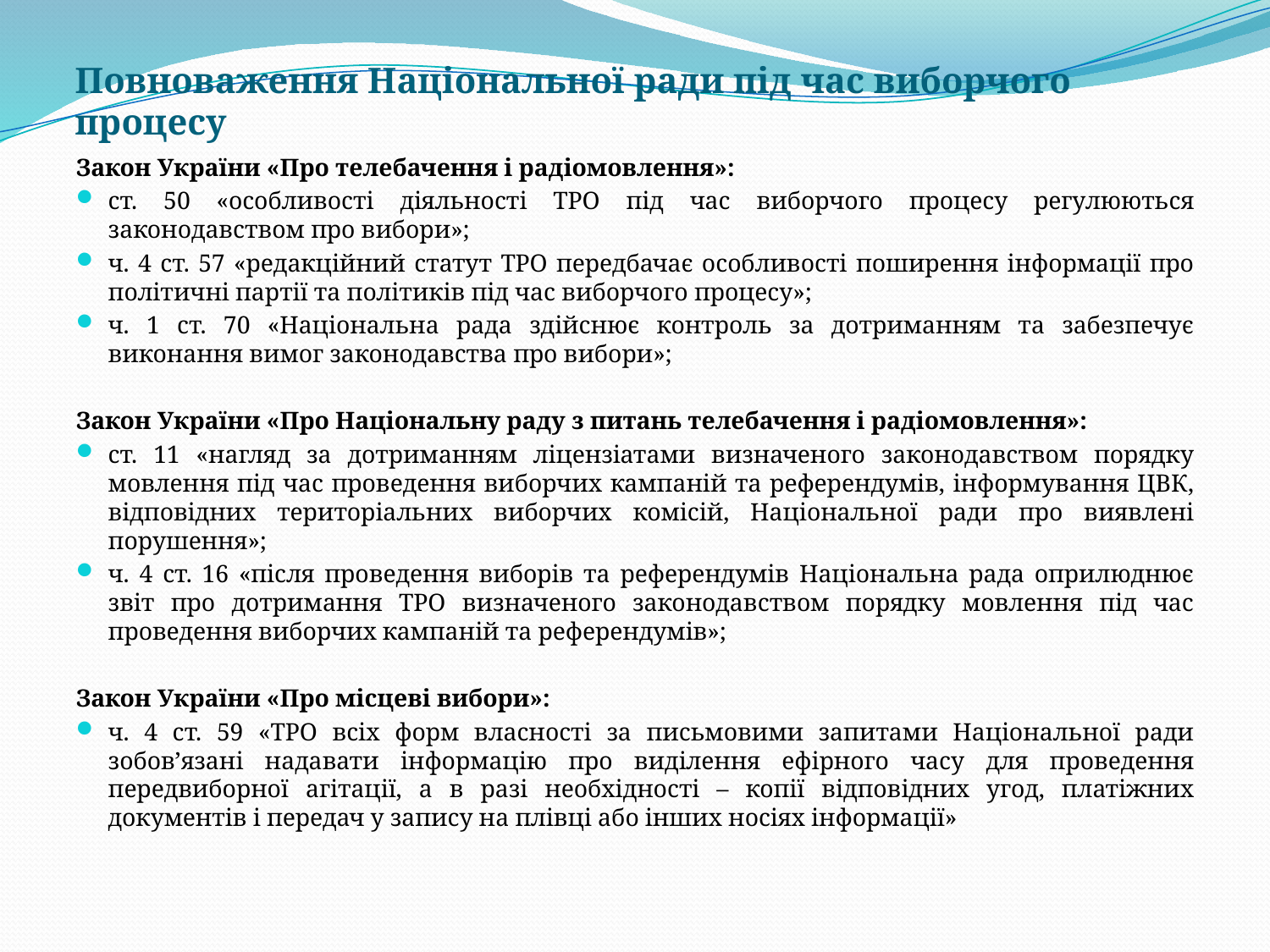

# Повноваження Національної ради під час виборчого процесу
Закон України «Про телебачення і радіомовлення»:
ст. 50 «особливості діяльності ТРО під час виборчого процесу регулюються законодавством про вибори»;
ч. 4 ст. 57 «редакційний статут ТРО передбачає особливості поширення інформації про політичні партії та політиків під час виборчого процесу»;
ч. 1 ст. 70 «Національна рада здійснює контроль за дотриманням та забезпечує виконання вимог законодавства про вибори»;

Закон України «Про Національну раду з питань телебачення і радіомовлення»:
ст. 11 «нагляд за дотриманням ліцензіатами визначеного законодавством порядку мовлення під час проведення виборчих кампаній та референдумів, інформування ЦВК, відповідних територіальних виборчих комісій, Національної ради про виявлені порушення»;
ч. 4 ст. 16 «після проведення виборів та референдумів Національна рада оприлюднює звіт про дотримання ТРО визначеного законодавством порядку мовлення під час проведення виборчих кампаній та референдумів»;

Закон України «Про місцеві вибори»:
ч. 4 ст. 59 «ТРО всіх форм власності за письмовими запитами Національної ради зобов’язані надавати інформацію про виділення ефірного часу для проведення передвиборної агітації, а в разі необхідності – копії відповідних угод, платіжних документів і передач у запису на плівці або інших носіях інформації»